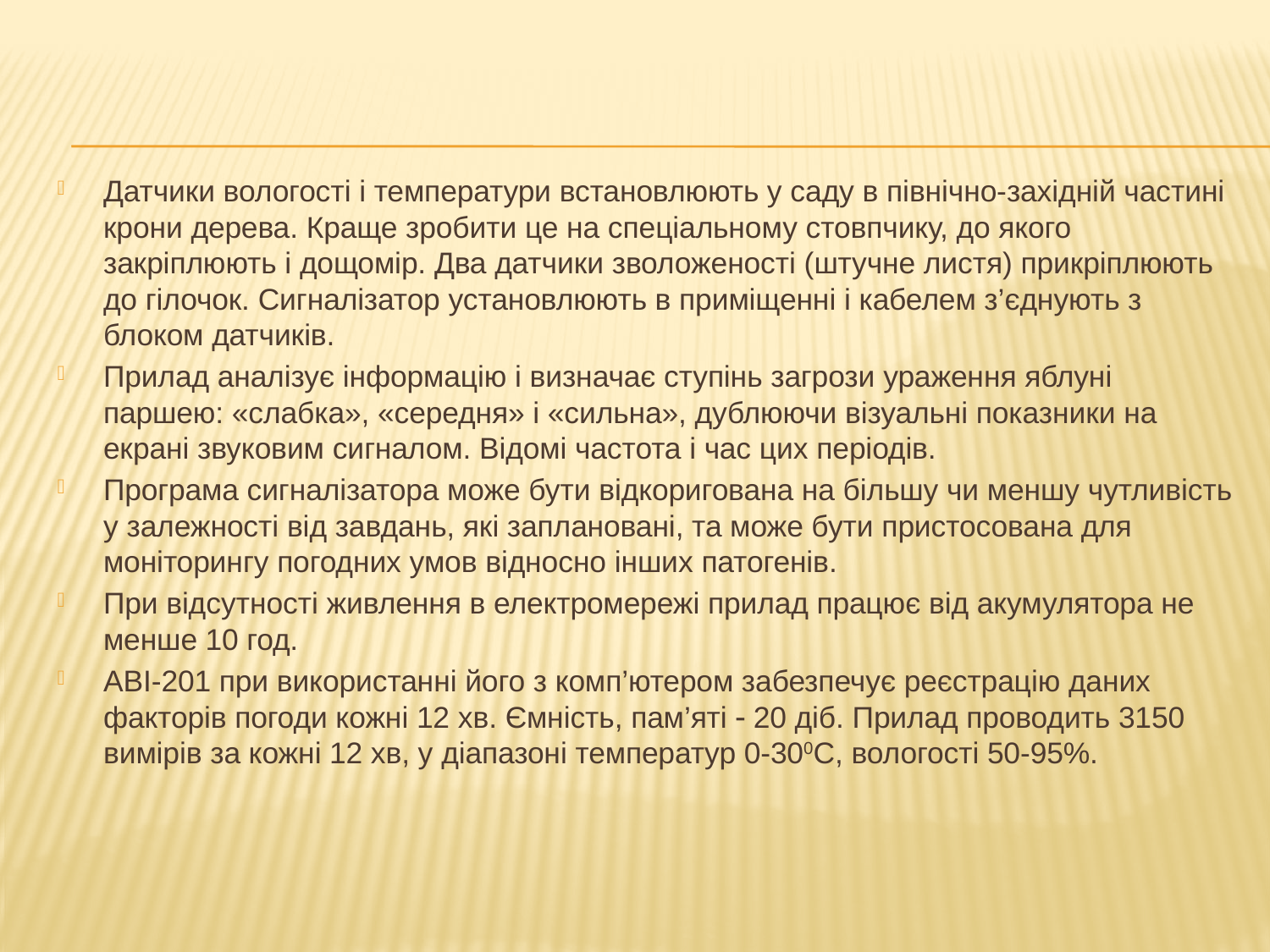

Датчики вологості і температури встановлюють у саду в північно-західній частині крони дерева. Краще зробити це на спеціальному стовпчику, до якого закріплюють і дощомір. Два датчики зволоженості (штучне листя) прикріплюють до гілочок. Сигналізатор установлюють в приміщенні і кабелем з’єднують з блоком датчиків.
Прилад аналізує інформацію і визначає ступінь загрози ураження яблуні паршею: «слабка», «середня» і «сильна», дублюючи візуальні показники на екрані звуковим сигналом. Відомі частота і час цих періодів.
Програма сигналізатора може бути відкоригована на більшу чи меншу чутливість у залежності від завдань, які заплановані, та може бути пристосована для моніторингу погодних умов відносно інших патогенів.
При відсутності живлення в електромережі прилад працює від акумулятора не менше 10 год.
АВІ-201 при використанні його з комп’ютером забезпечує реєстрацію даних факторів погоди кожні 12 хв. Ємність, пам’яті − 20 діб. Прилад проводить 3150 вимірів за кожні 12 хв, у діапазоні температур 0-300С, вологості 50-95%.